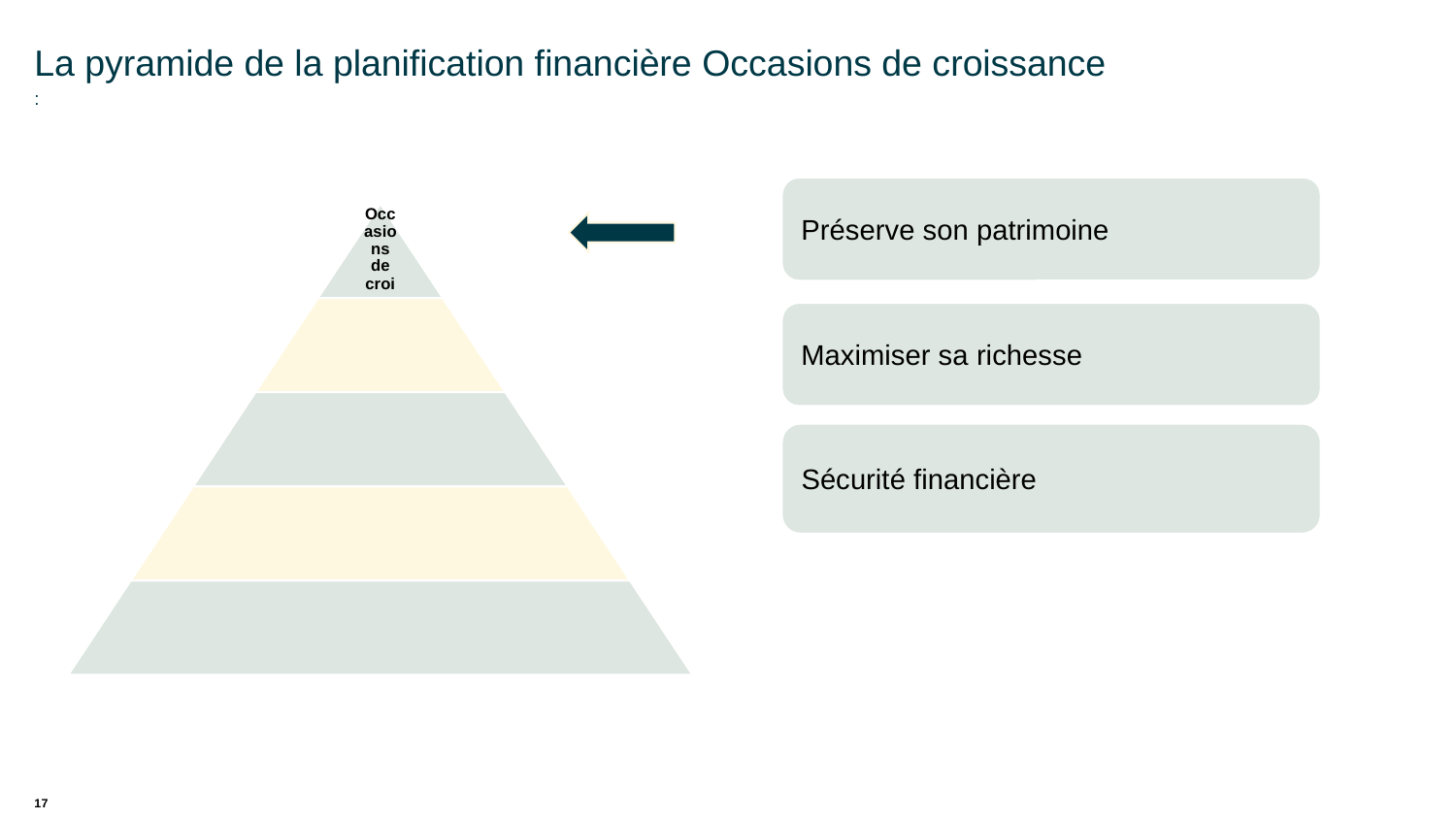

La pyramide de la planification financière Occasions de croissance
:
Préserve son patrimoine
Occasions de croissance

Maximiser sa richesse
Sécurité financière
17